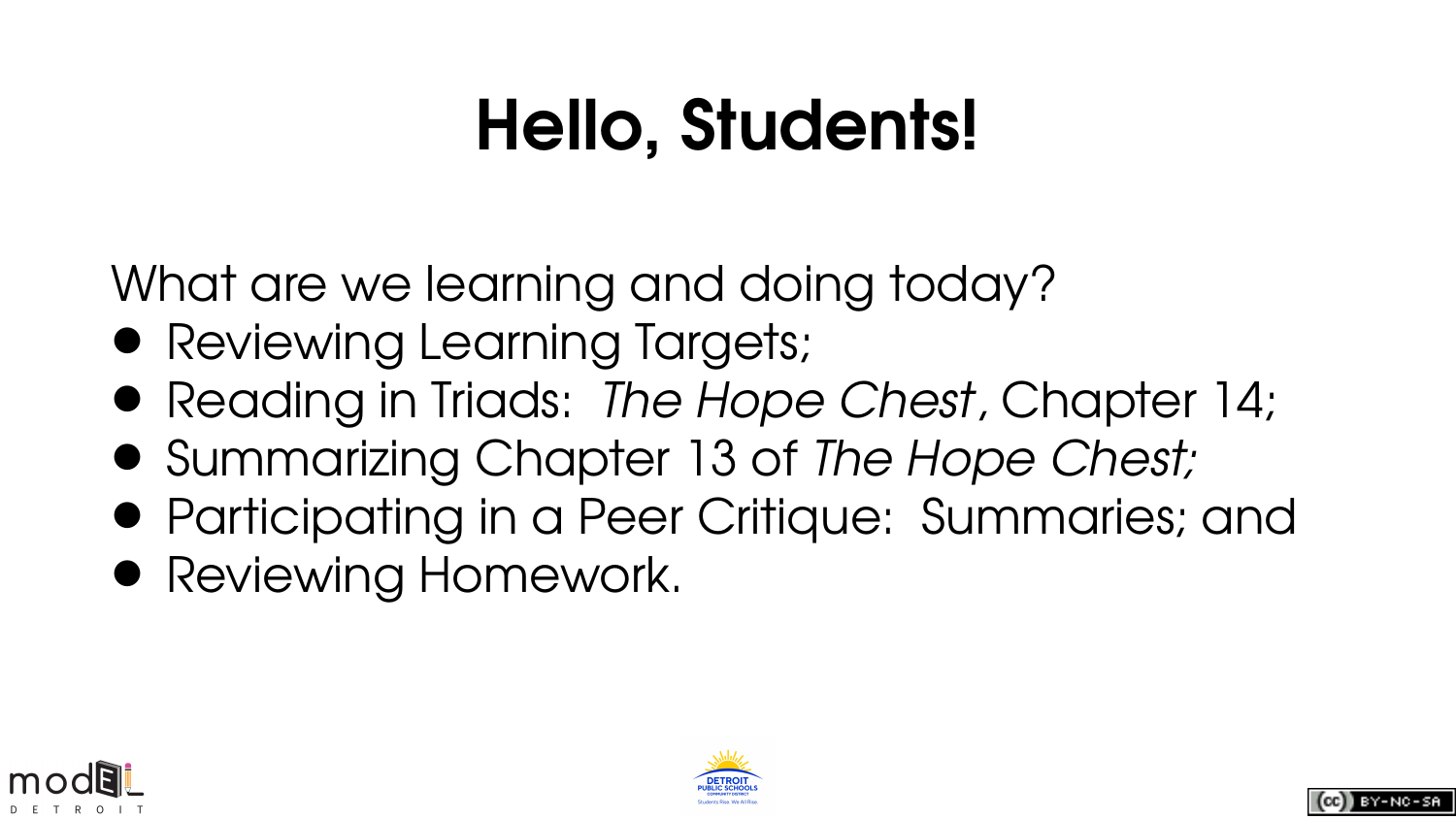

# Hello, Students!
What are we learning and doing today?
Reviewing Learning Targets;
Reading in Triads:  The Hope Chest, Chapter 14;
Summarizing Chapter 13 of The Hope Chest;
Participating in a Peer Critique:  Summaries; and
Reviewing Homework.